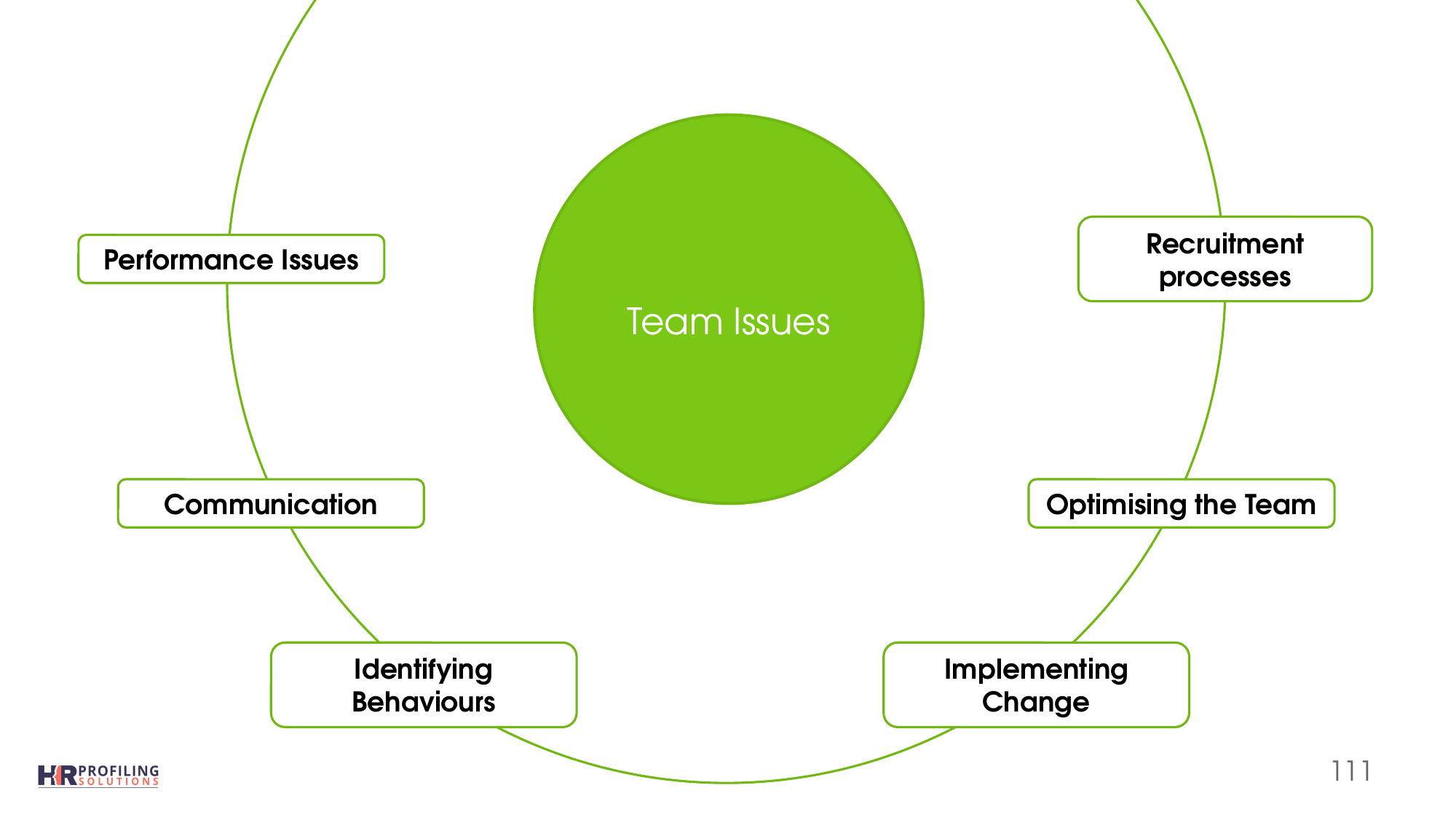

Team Issues
Recruitment processes
Performance Issues
Communication
Optimising the Team
Identifying Behaviours
Implementing Change
111